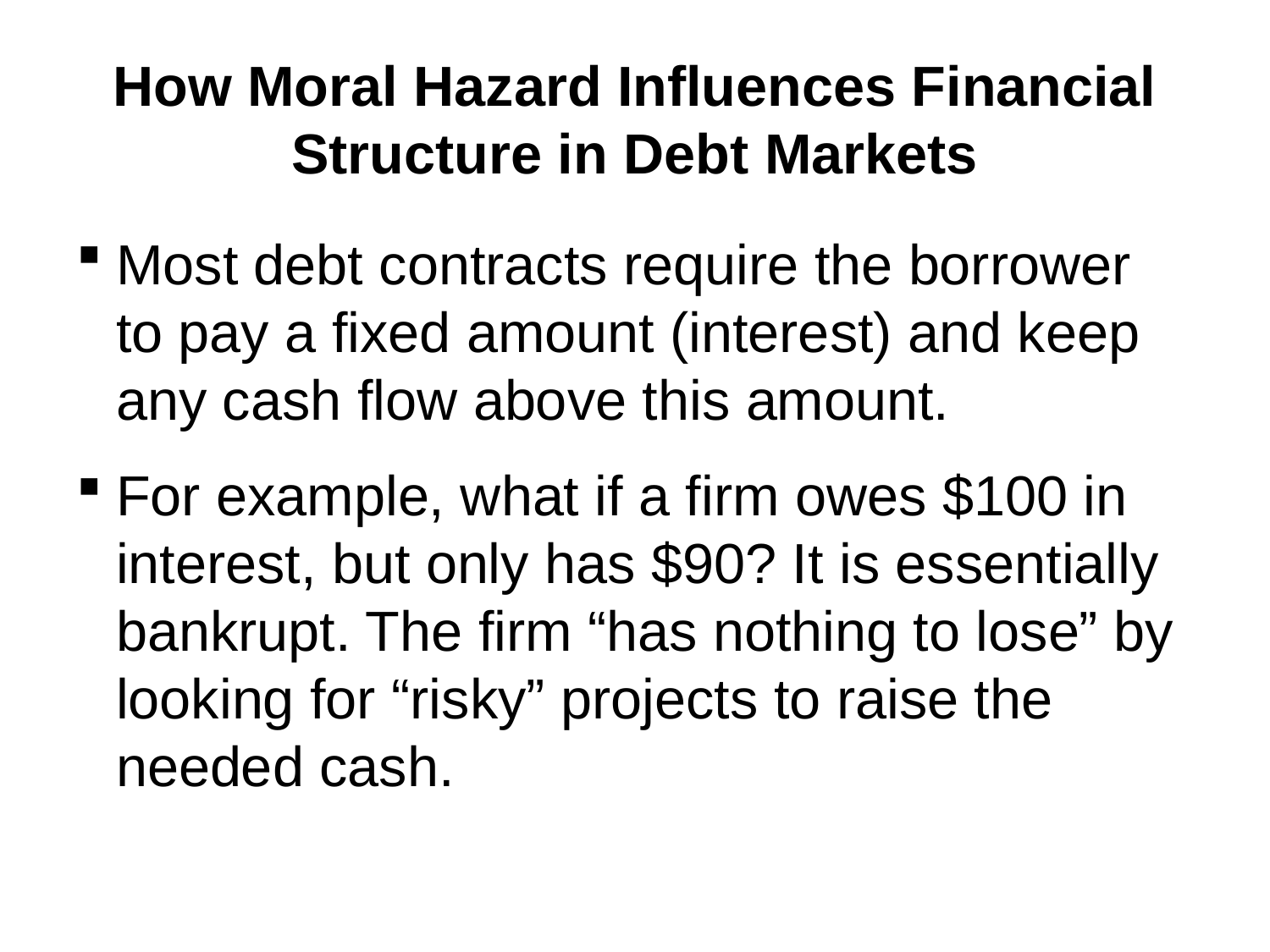

# How Moral Hazard Influences Financial Structure in Debt Markets
Most debt contracts require the borrower to pay a fixed amount (interest) and keep any cash flow above this amount.
For example, what if a firm owes $100 in interest, but only has $90? It is essentially bankrupt. The firm “has nothing to lose” by looking for “risky” projects to raise the needed cash.